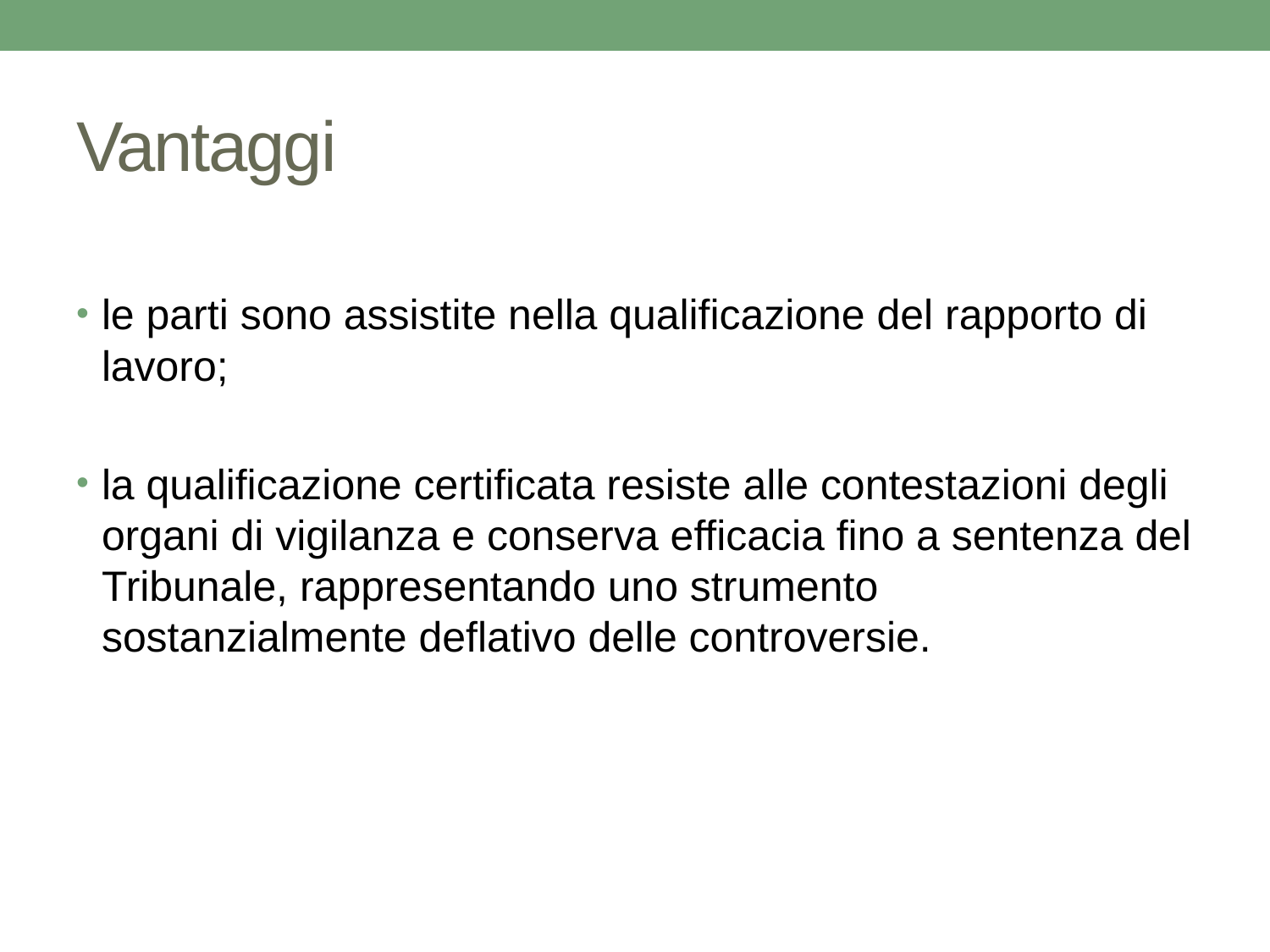

# Vantaggi

le parti sono assistite nella qualificazione del rapporto di lavoro;

la qualificazione certificata resiste alle contestazioni degli organi di vigilanza e conserva efficacia fino a sentenza del Tribunale, rappresentando uno strumento sostanzialmente deflativo delle controversie.